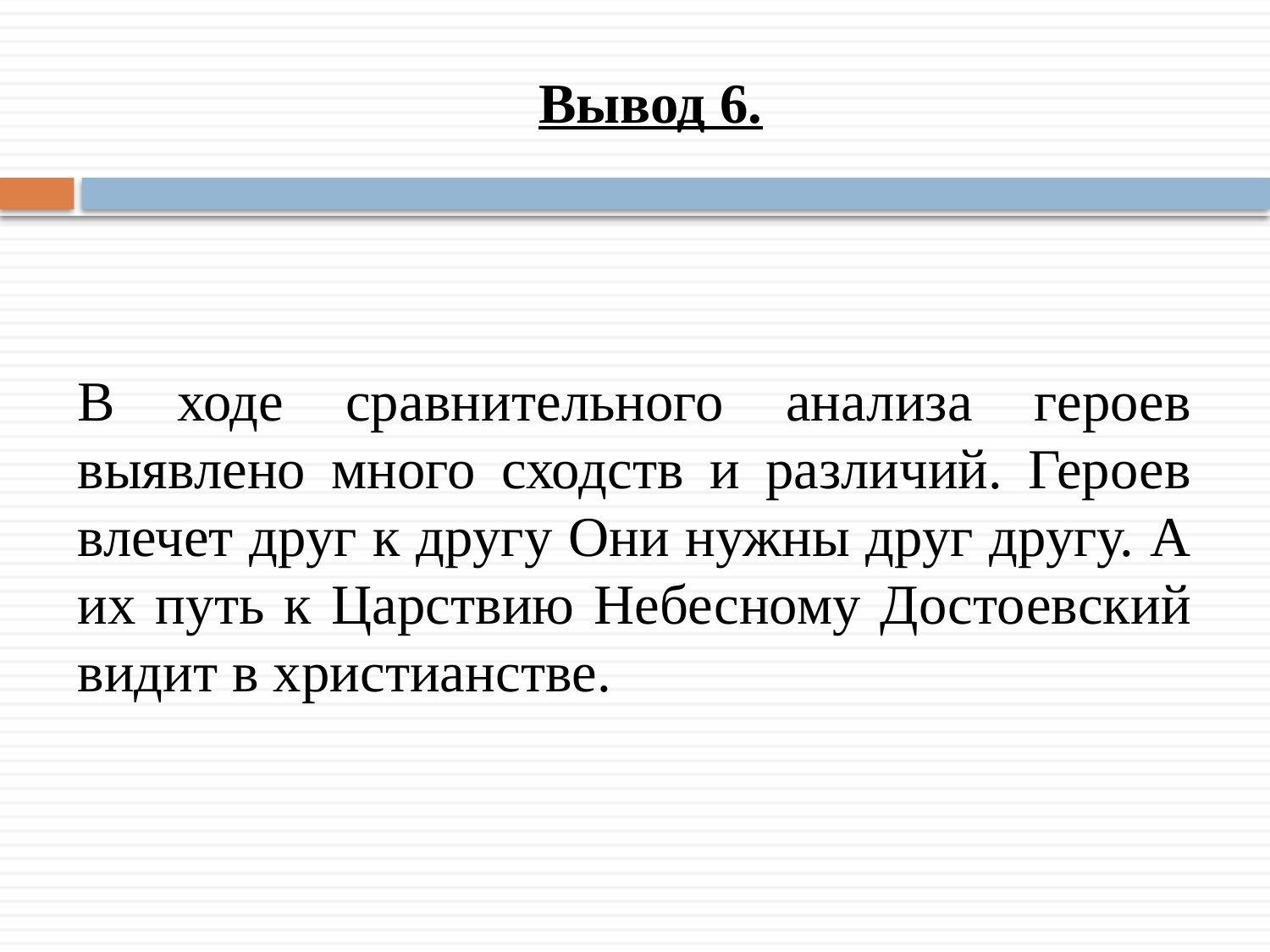

# Вывод 6.
В ходе сравнительного анализа героев выявлено много сходств и различий. Героев влечет друг к другу Они нужны друг другу. А их путь к Царствию Небесному Достоевский видит в христианстве.